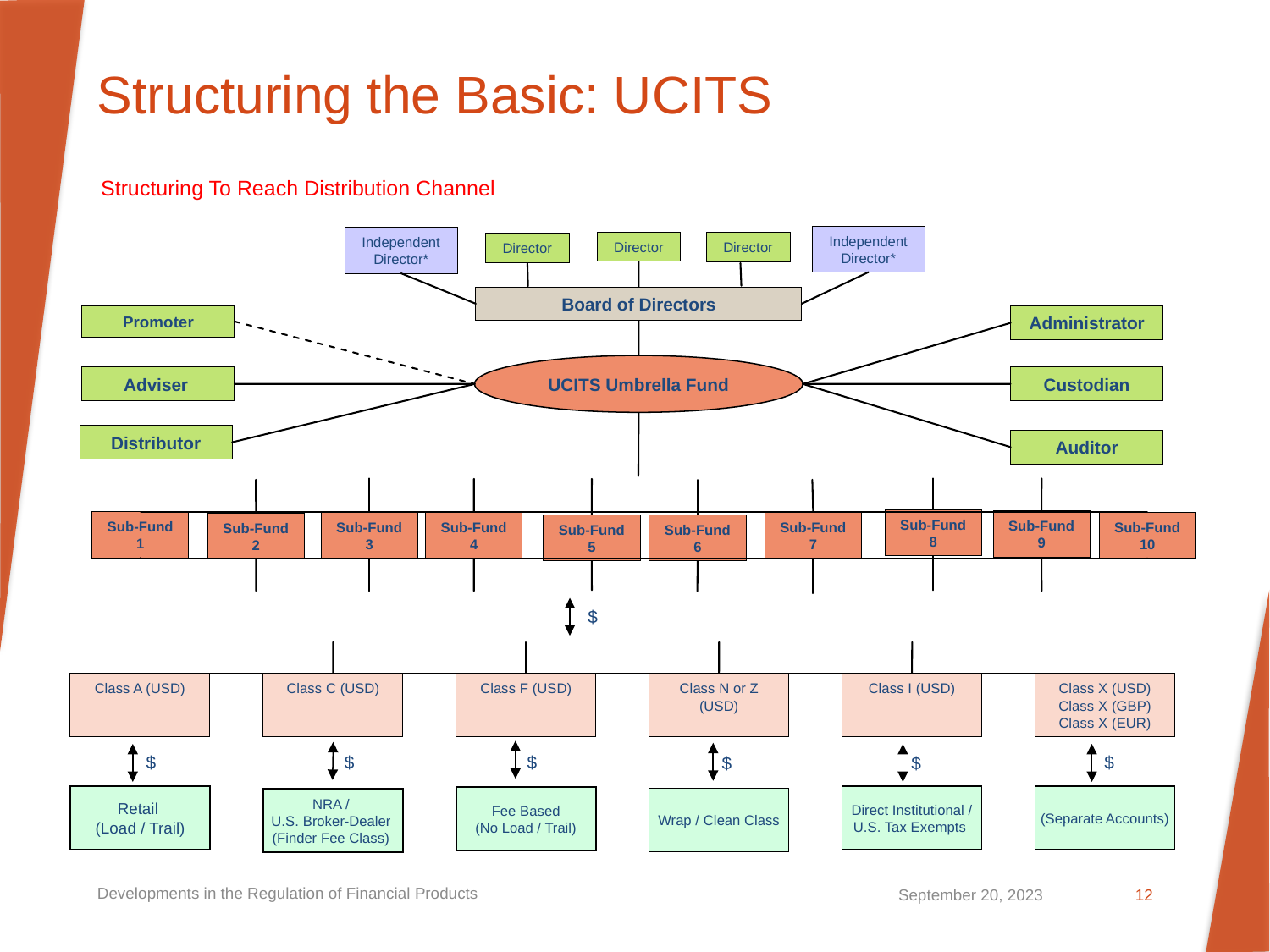

# Structuring the Basic: UCITS
Structuring To Reach Distribution Channel
Independent
Director*
Independent
Director*
Director
Director
Director
Board of Directors
Promoter
Administrator
UCITS Umbrella Fund
Adviser
Custodian
Distributor
Auditor
Sub-Fund 8
Sub-Fund 9
Sub-Fund 1
Sub-Fund 3
Sub-Fund 4
Sub-Fund 7
Sub-Fund 10
Sub-Fund 2
Sub-Fund 5
Sub-Fund 6
$
Class A (USD)

Class C (USD)

Class F (USD)

Class N or Z (USD)

Class I (USD)

Class X (USD)
Class X (GBP)
Class X (EUR)
$
$
$
$
$
$
(Separate Accounts)
Retail
(Load / Trail)
Direct Institutional /
U.S. Tax Exempts
Fee Based
(No Load / Trail)
Wrap / Clean Class
NRA /
U.S. Broker-Dealer
(Finder Fee Class)
Developments in the Regulation of Financial Products
September 20, 2023
12